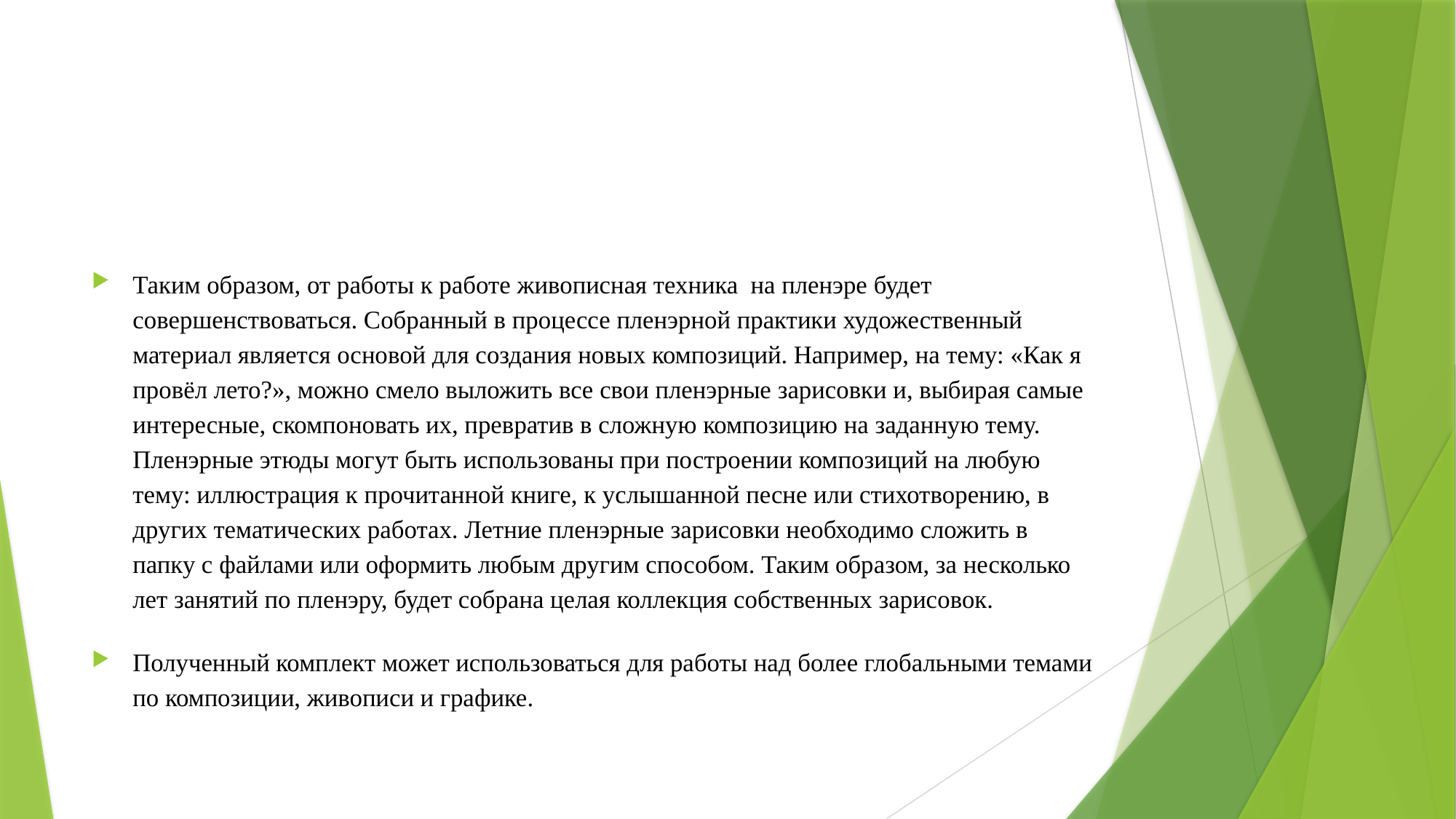

#
Таким образом, от работы к работе живописная техника  на пленэре будет совершенствоваться. Собранный в процессе пленэрной практики художественный материал является основой для создания новых композиций. Например, на тему: «Как я провёл лето?», можно смело выложить все свои пленэрные зарисовки и, выбирая самые интересные, скомпоновать их, превратив в сложную композицию на заданную тему. Пленэрные этюды могут быть использованы при построении композиций на любую тему: иллюстрация к прочитанной книге, к услышанной песне или стихотворению, в других тематических работах. Летние пленэрные зарисовки необходимо сложить в папку с файлами или оформить любым другим способом. Таким образом, за несколько лет занятий по пленэру, будет собрана целая коллекция собственных зарисовок.
Полученный комплект может использоваться для работы над более глобальными темами по композиции, живописи и графике.